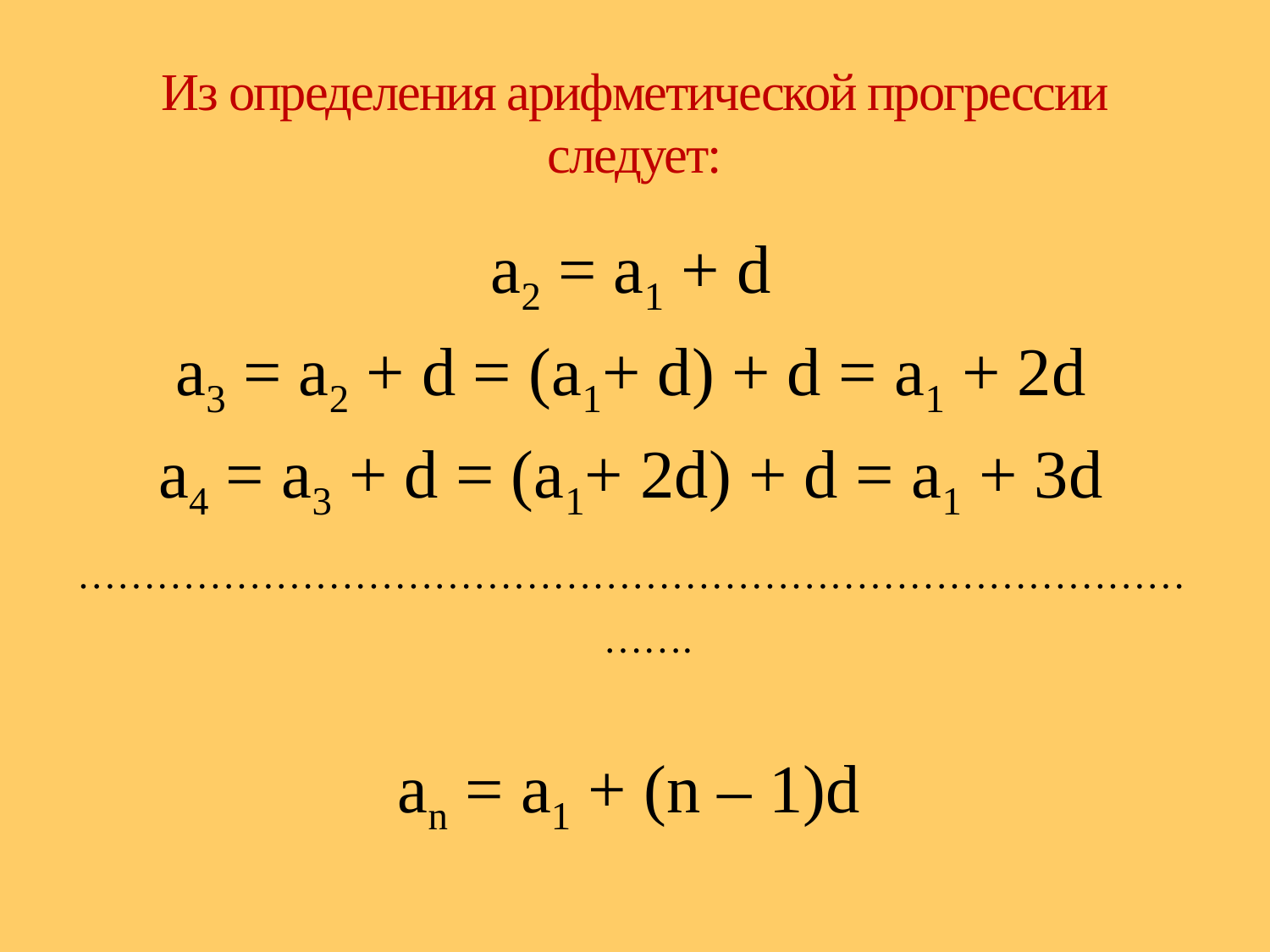

# Из определения арифметической прогрессии следует:

a2 = a1 + d
a3 = a2 + d = (a1+ d) + d = a1 + 2d
a4 = a3 + d = (a1+ 2d) + d = a1 + 3d
……………………………………………………………………………….

                   an = a1 + (n – 1)d